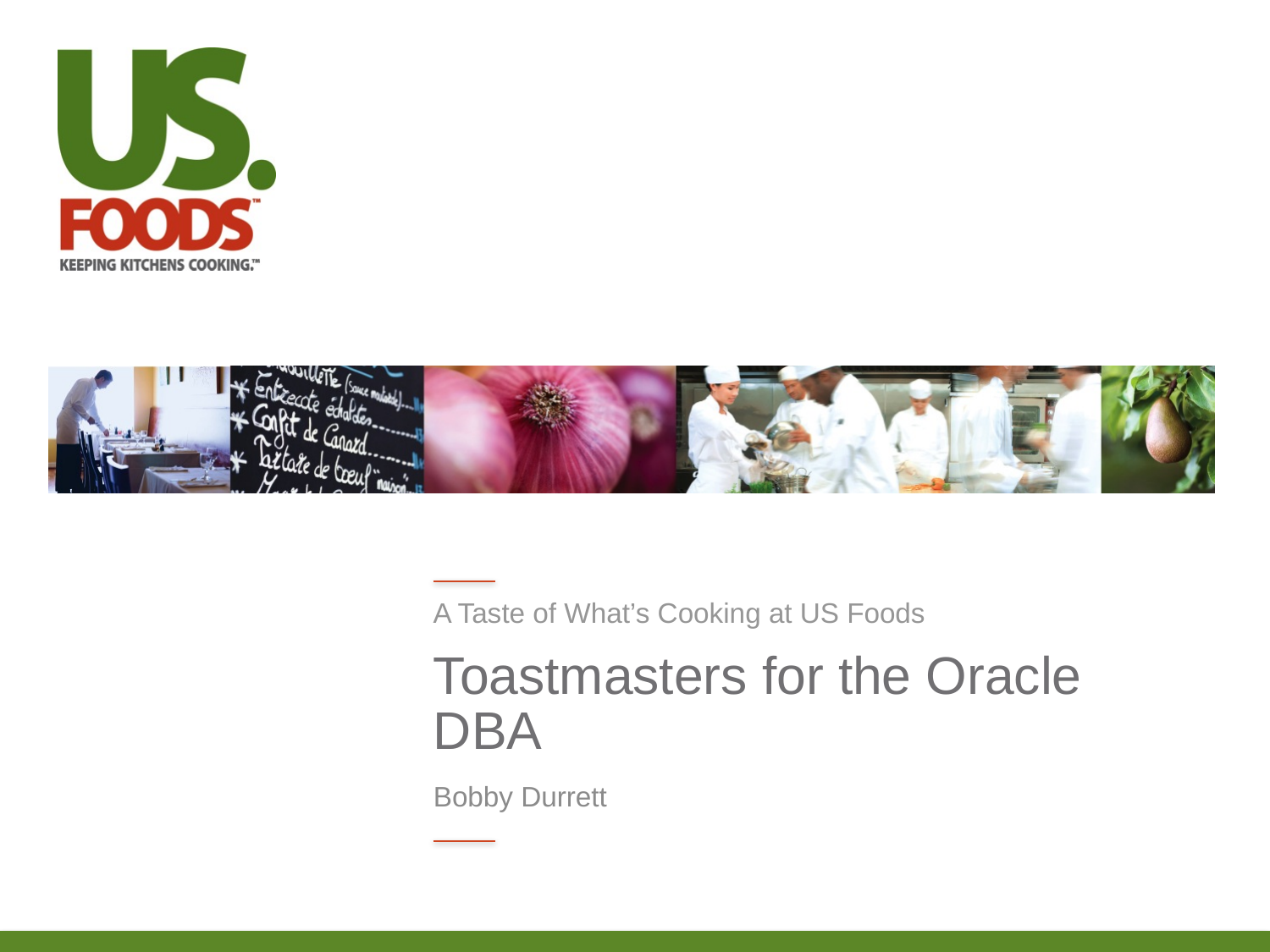

# Toastmasters for the Oracle DBA
Bobby Durrett